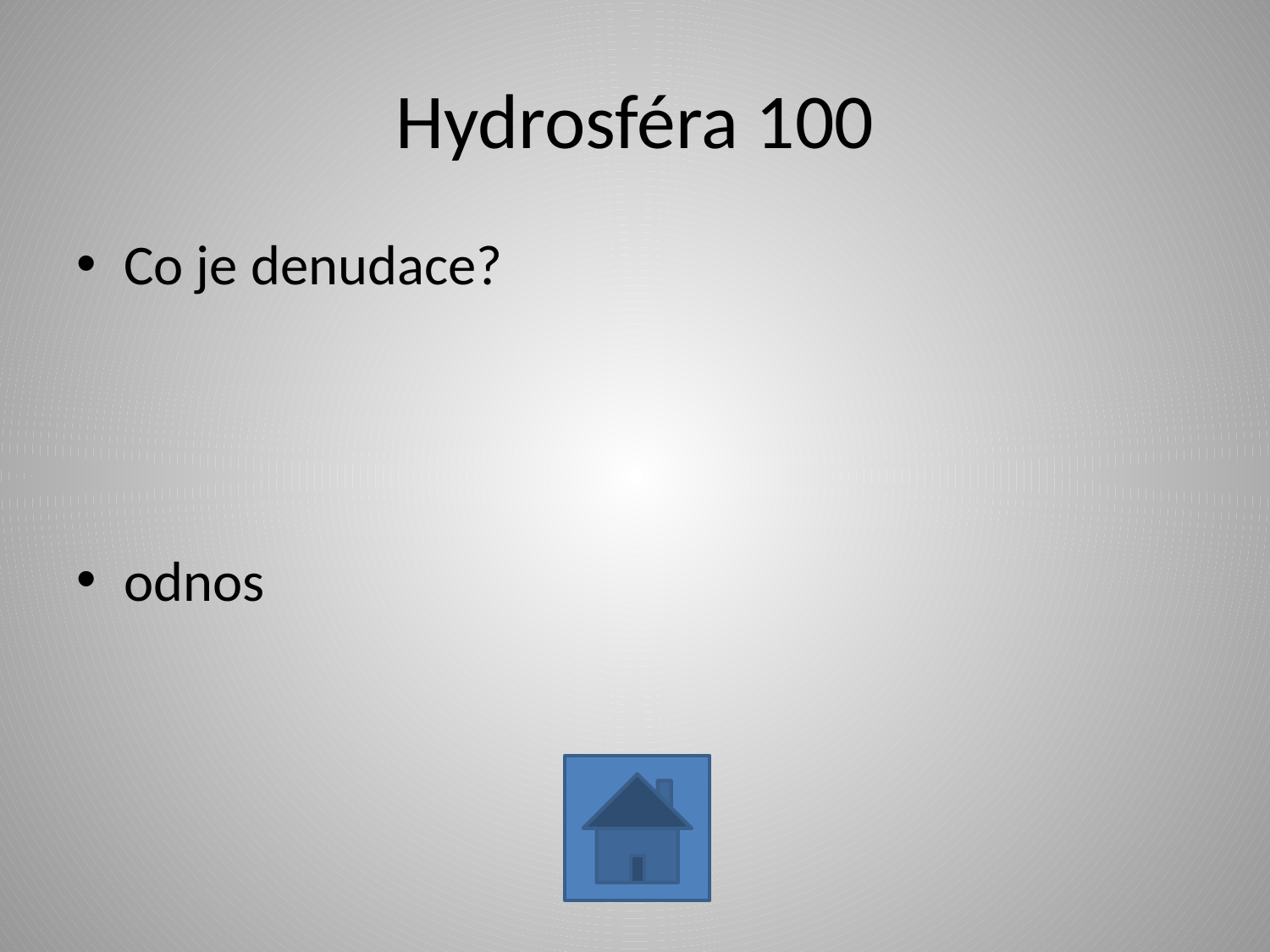

# Hydrosféra 100
Co je denudace?

odnos